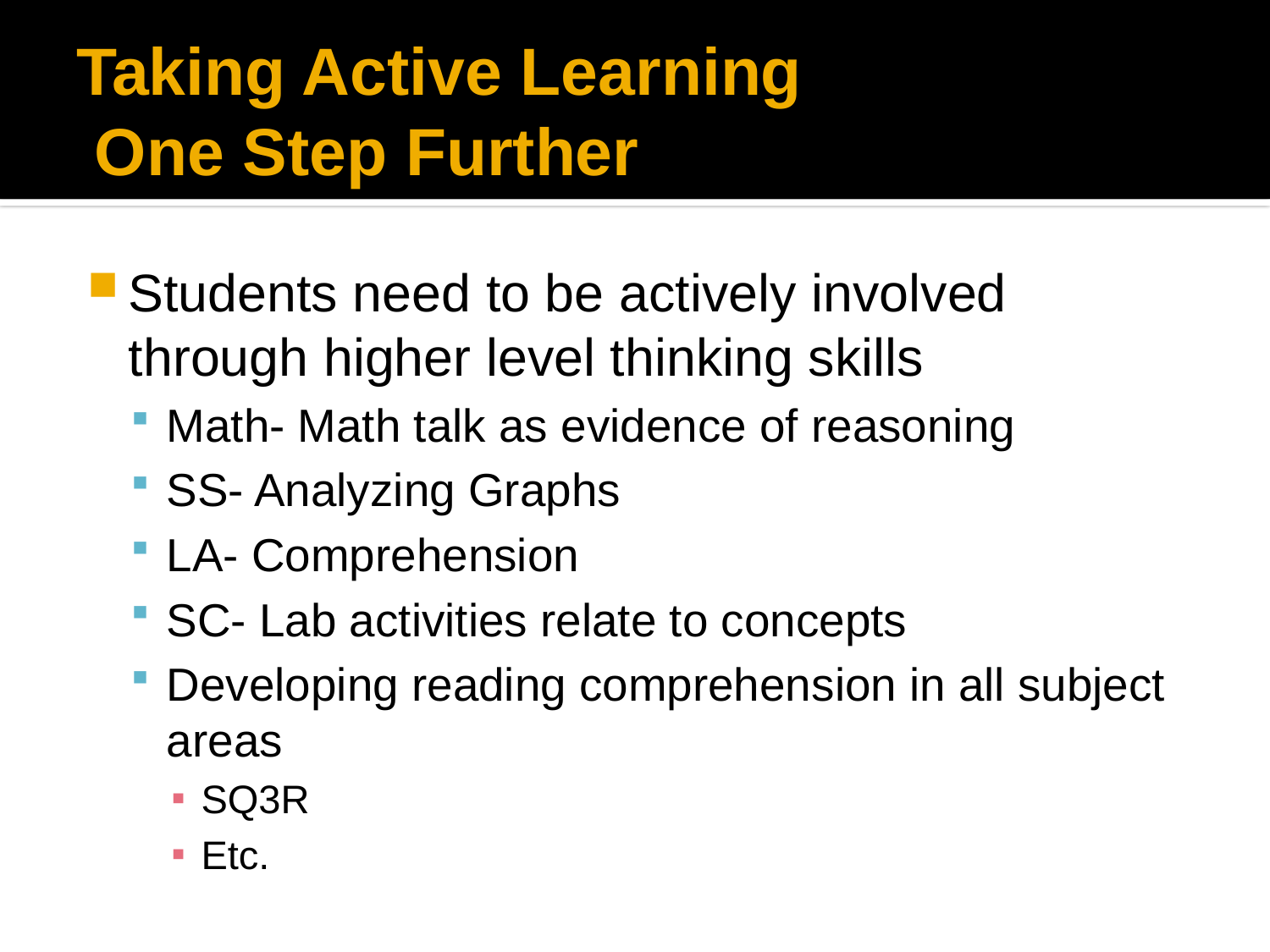

# Taking Active Learning One Step Further
Students need to be actively involved through higher level thinking skills
Math- Math talk as evidence of reasoning
SS- Analyzing Graphs
LA- Comprehension
SC- Lab activities relate to concepts
Developing reading comprehension in all subject areas
SQ3R
Etc.